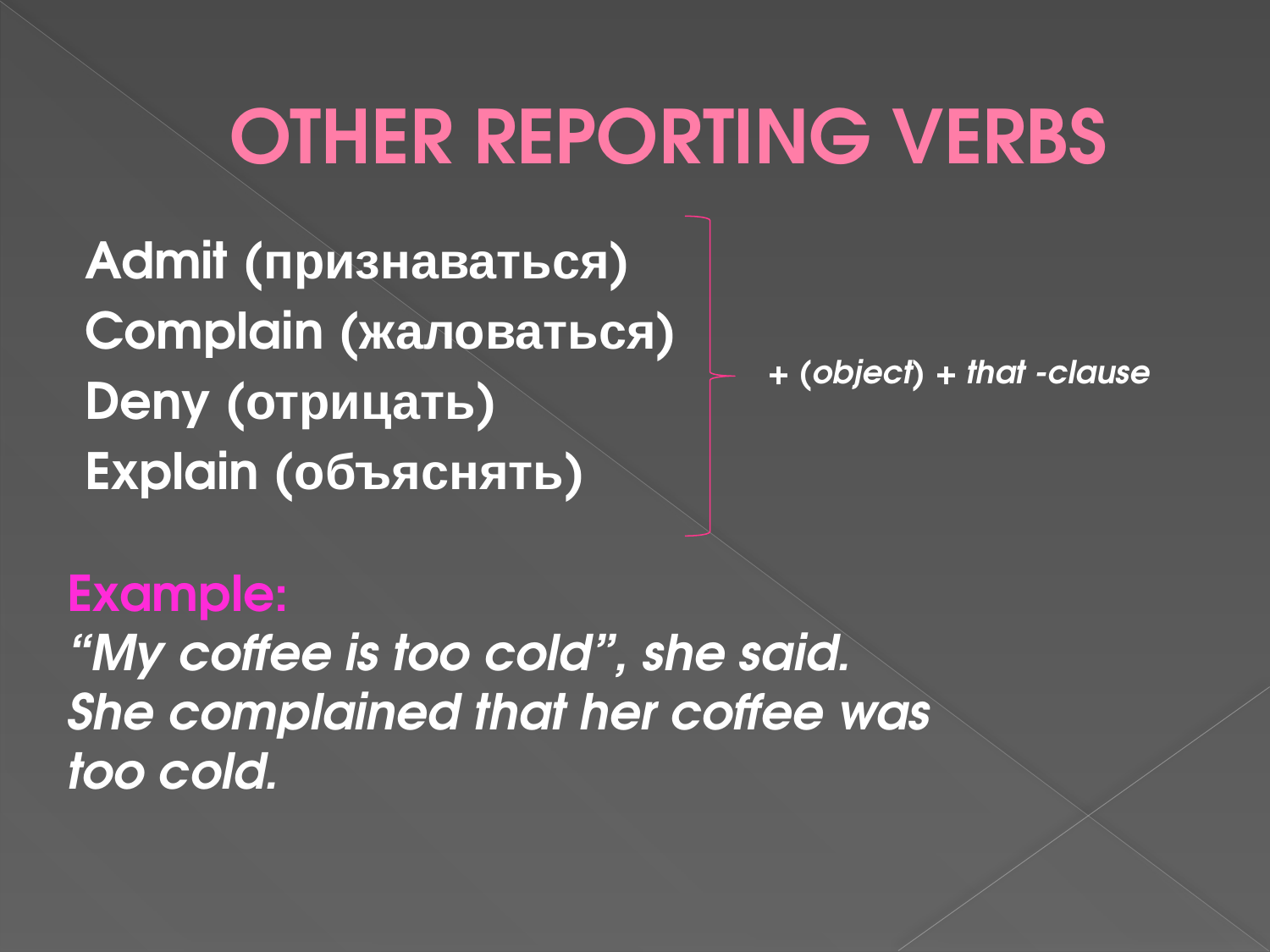

# OTHER REPORTING VERBS

Admit (признаваться)
Complain (жаловаться)
Deny (отрицать)
Explain (объяснять)

+ (object) + that -clause
Example:
“My coffee is too cold”, she said.
She complained that her coffee was too cold.